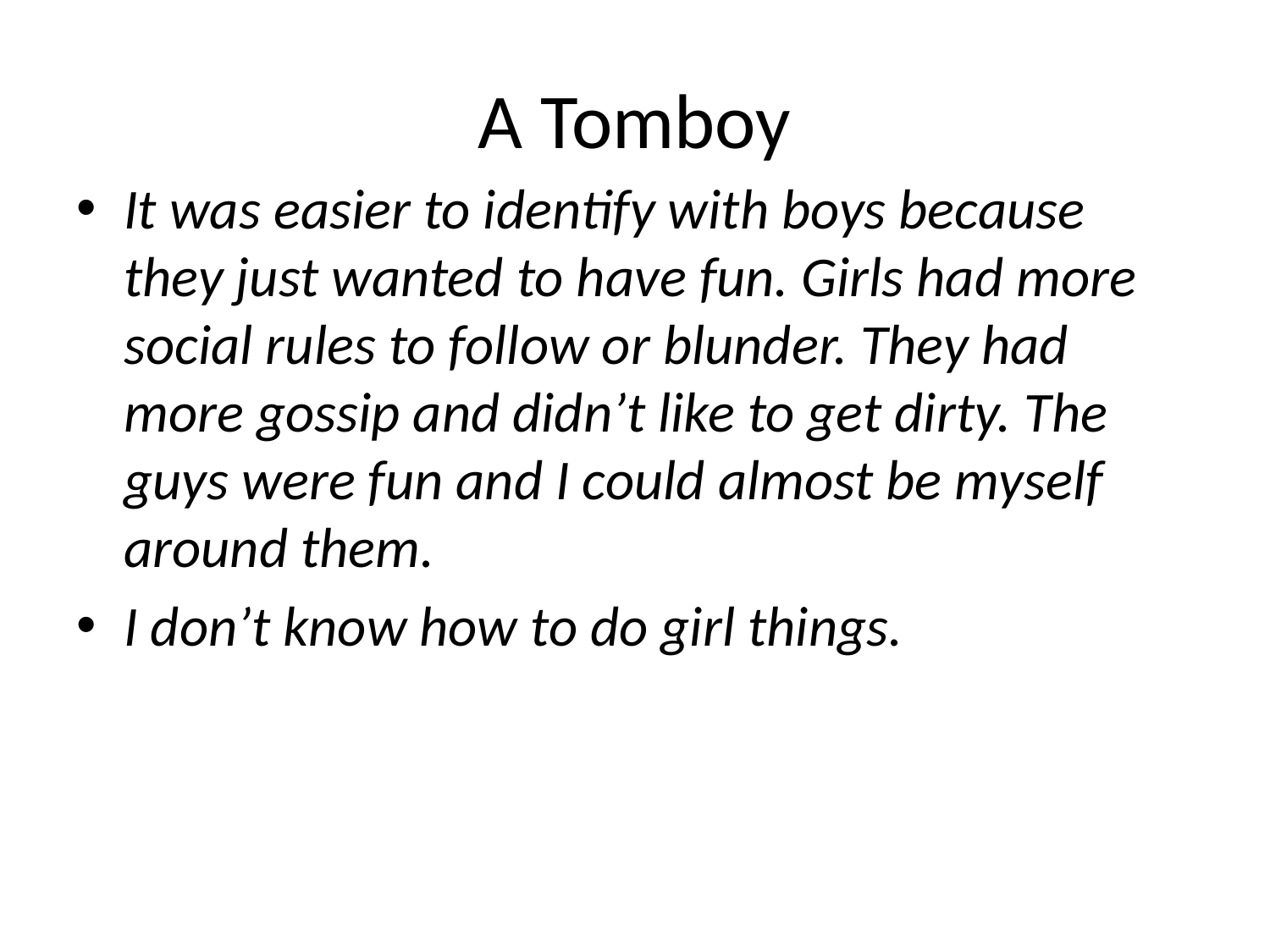

# A Tomboy
It was easier to identify with boys because they just wanted to have fun. Girls had more social rules to follow or blunder. They had more gossip and didn’t like to get dirty. The guys were fun and I could almost be myself around them.
I don’t know how to do girl things.